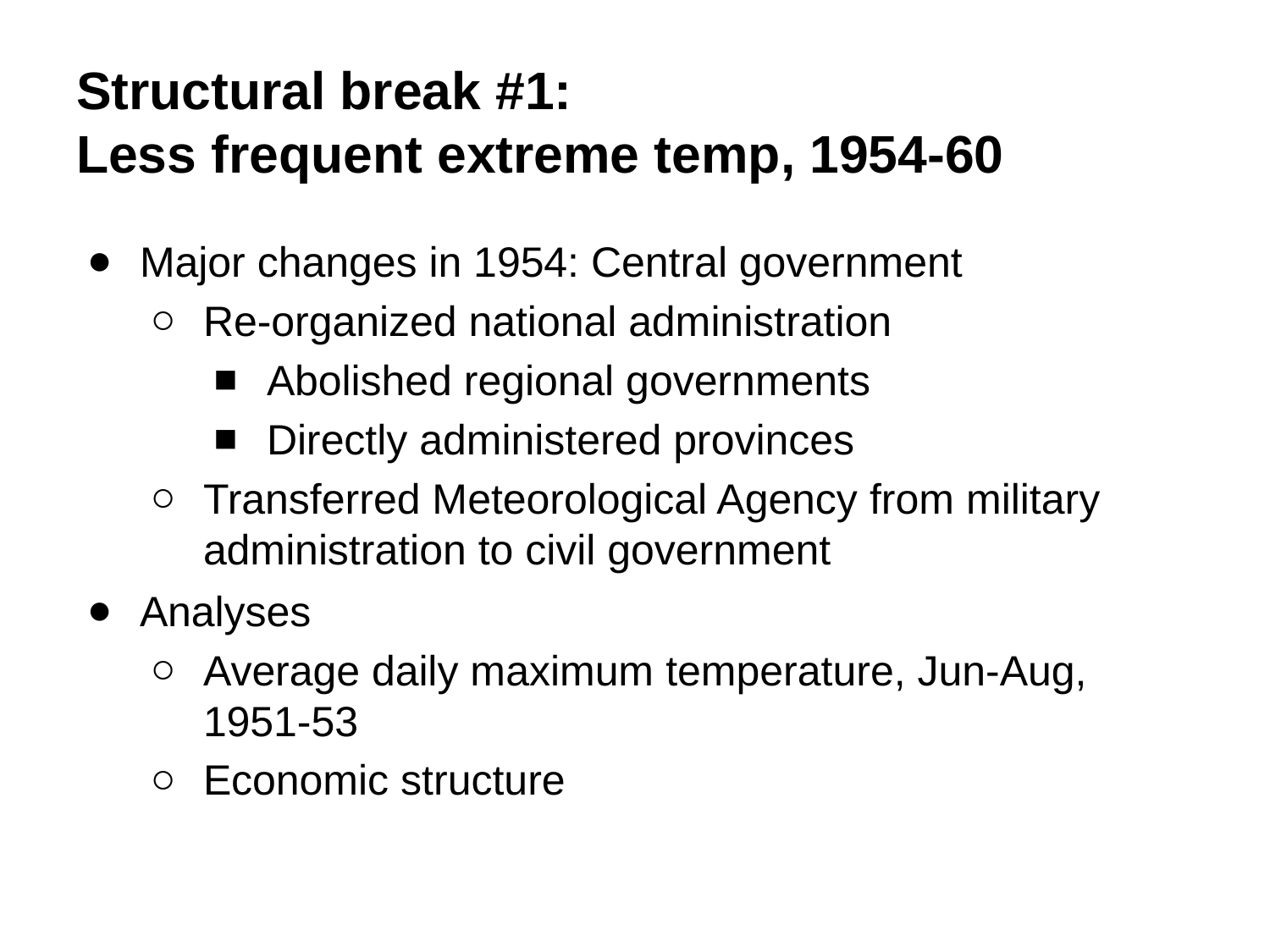

# Structural break #1:
Less frequent extreme temp, 1954-60
Major changes in 1954: Central government
Re-organized national administration
Abolished regional governments
Directly administered provinces
Transferred Meteorological Agency from military administration to civil government
Analyses
Average daily maximum temperature, Jun-Aug, 1951-53
Economic structure